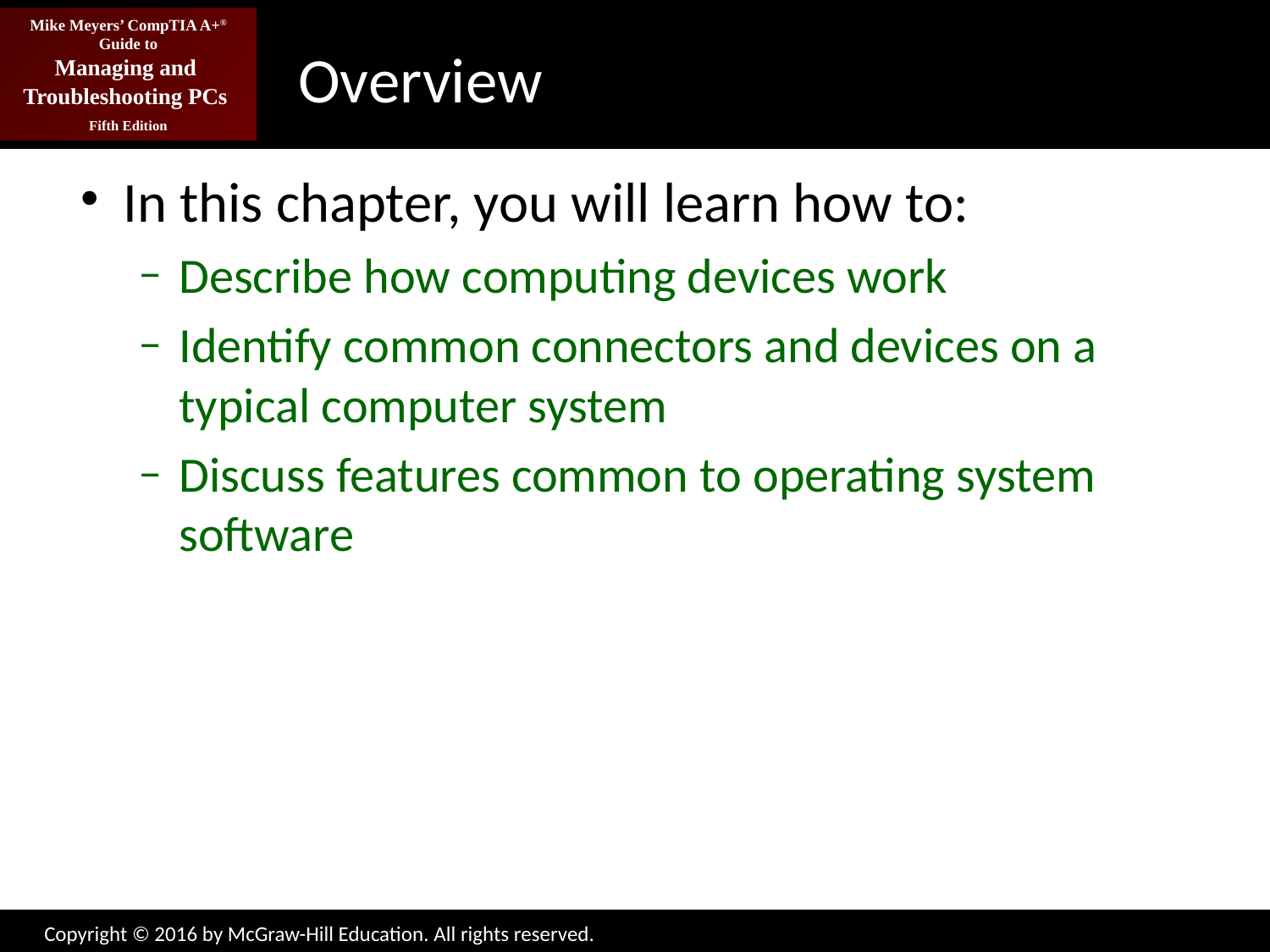

# Overview
In this chapter, you will learn how to:
Describe how computing devices work
Identify common connectors and devices on a typical computer system
Discuss features common to operating system software